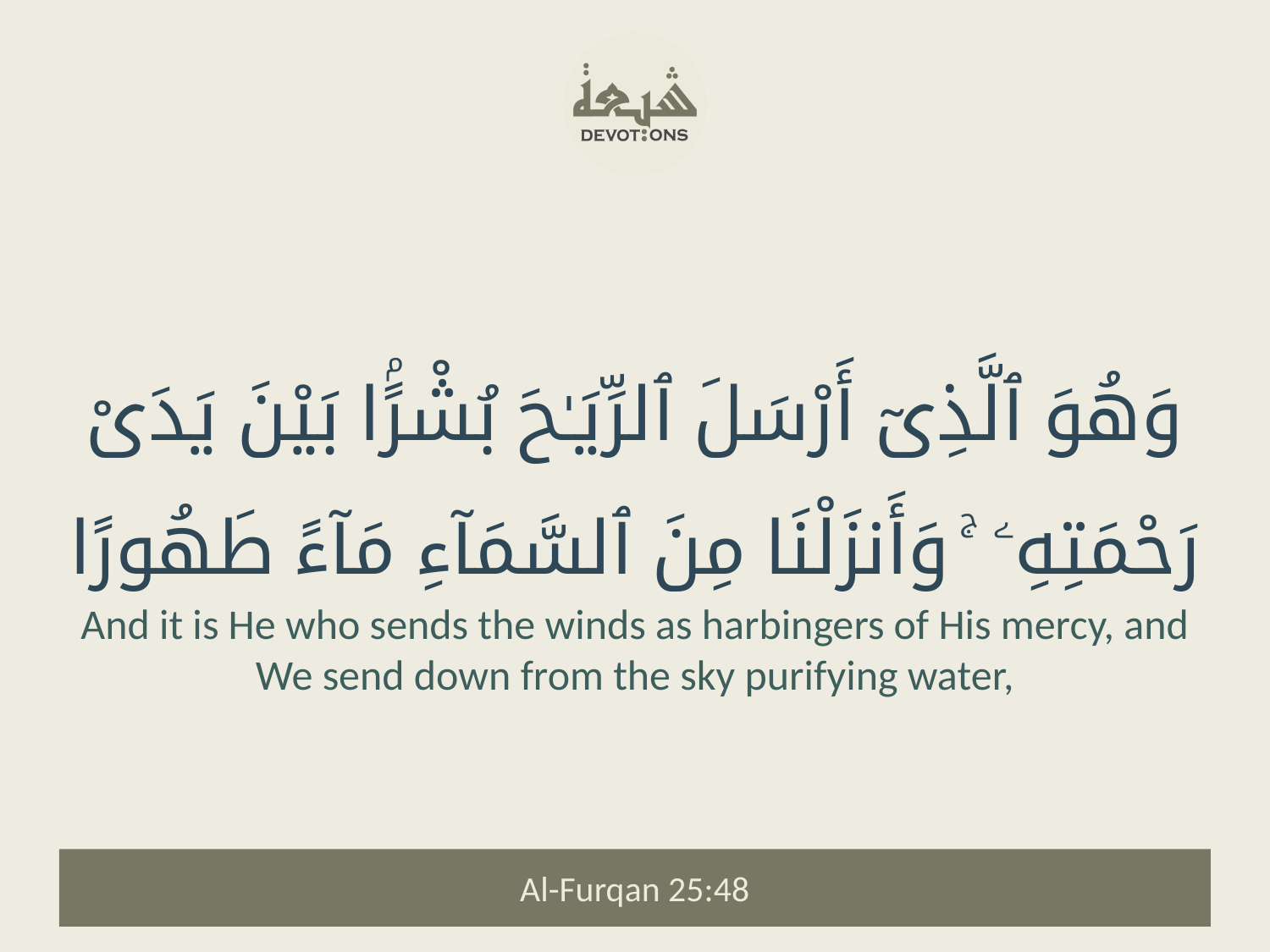

وَهُوَ ٱلَّذِىٓ أَرْسَلَ ٱلرِّيَـٰحَ بُشْرًۢا بَيْنَ يَدَىْ رَحْمَتِهِۦ ۚ وَأَنزَلْنَا مِنَ ٱلسَّمَآءِ مَآءً طَهُورًا
And it is He who sends the winds as harbingers of His mercy, and We send down from the sky purifying water,
Al-Furqan 25:48